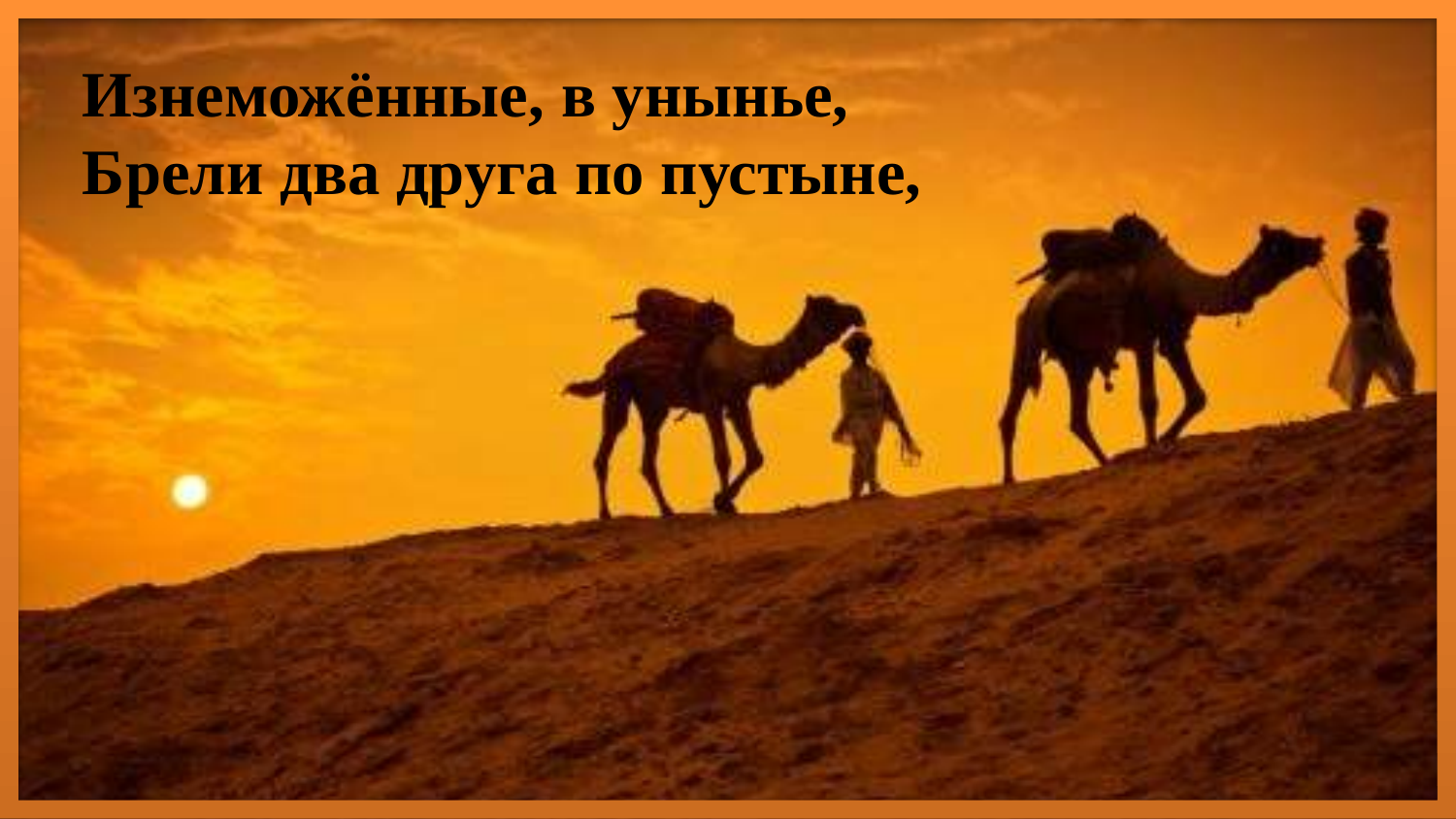

Изнеможённые, в унынье,
Брели два друга по пустыне,